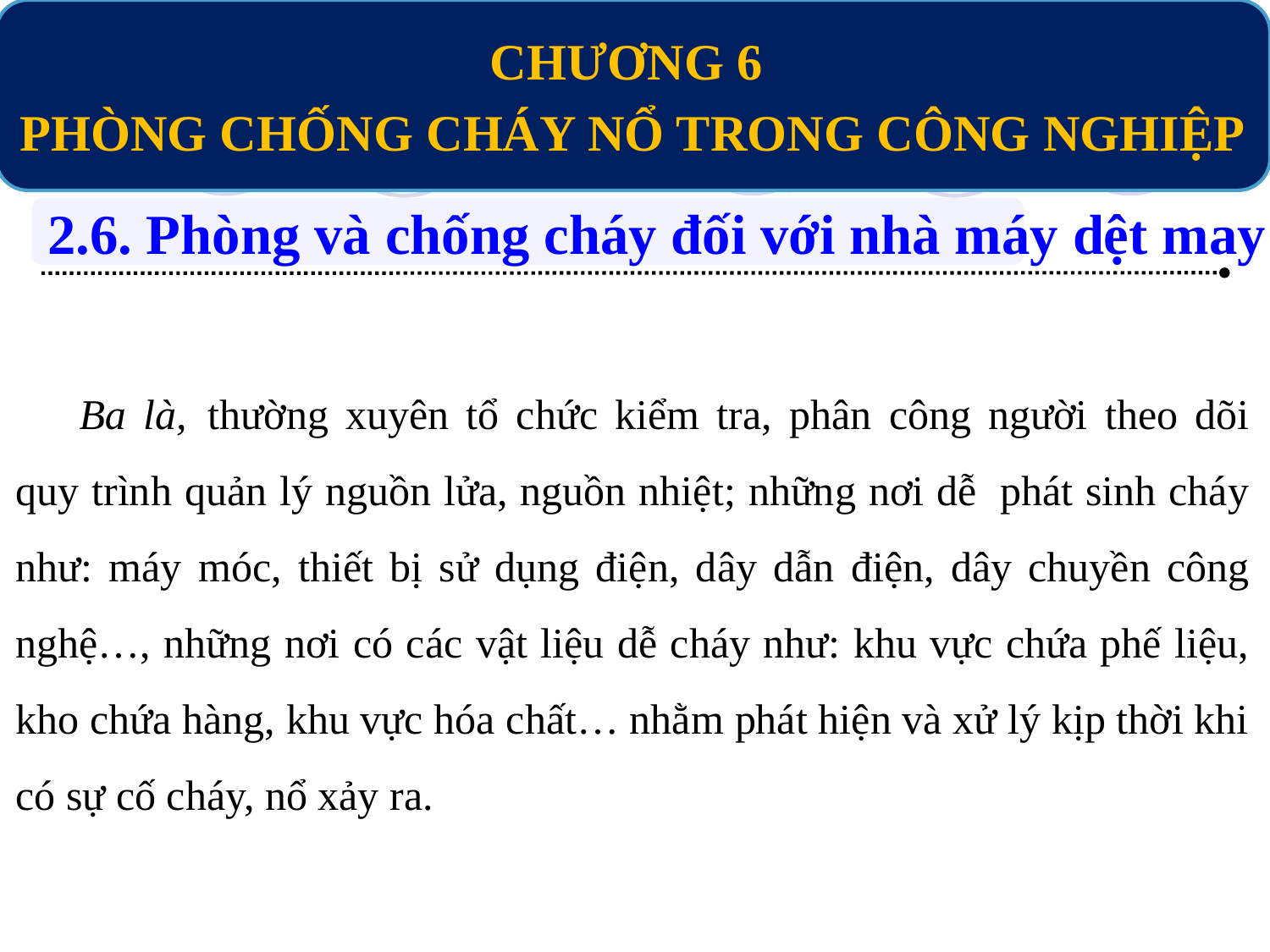

CHƯƠNG 6
PHÒNG CHỐNG CHÁY NỔ TRONG CÔNG NGHIỆP

2.6. Phòng và chống cháy đối với nhà máy dệt may

Ba là,  thường xuyên tổ chức kiểm tra, phân công người theo dõi quy trình quản lý nguồn lửa, nguồn nhiệt; những nơi dễ  phát sinh cháy như: máy móc, thiết bị sử dụng điện, dây dẫn điện, dây chuyền công nghệ…, những nơi có các vật liệu dễ cháy như: khu vực chứa phế liệu, kho chứa hàng, khu vực hóa chất… nhằm phát hiện và xử lý kịp thời khi có sự cố cháy, nổ xảy ra.